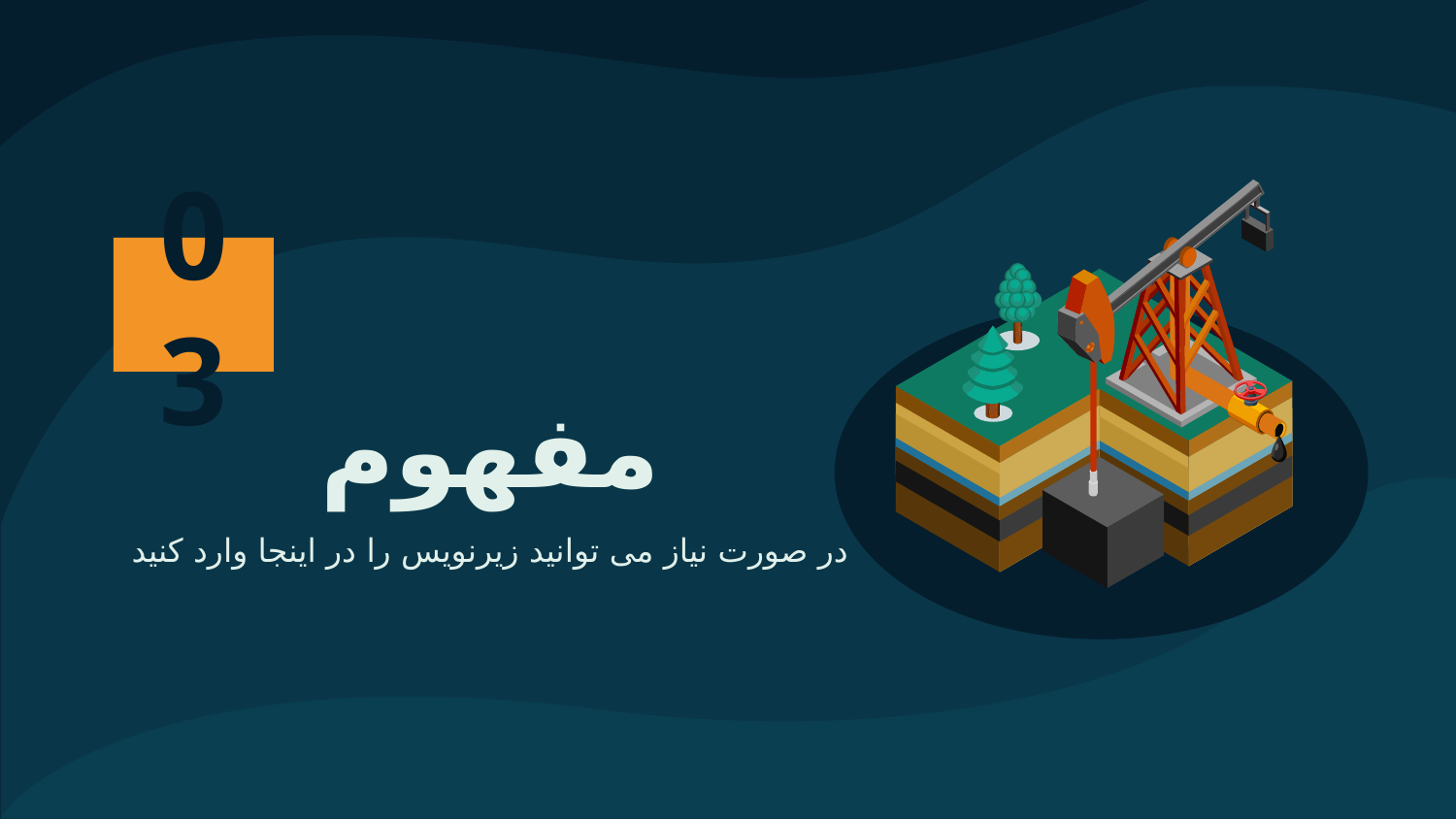

03
# مفهوم
در صورت نیاز می توانید زیرنویس را در اینجا وارد کنید